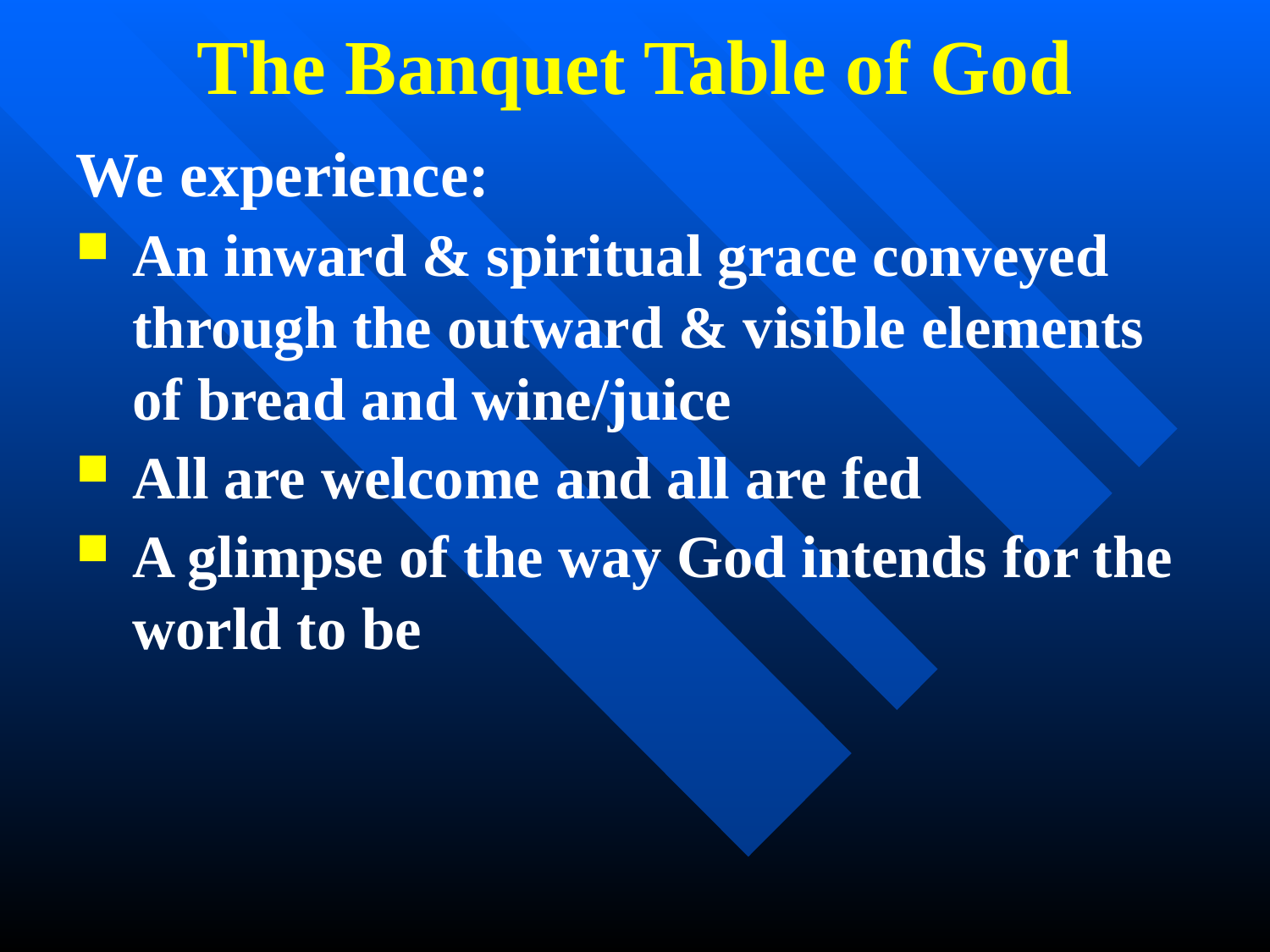

The Banquet Table of God
We experience:
An inward & spiritual grace conveyed through the outward & visible elements of bread and wine/juice
All are welcome and all are fed
A glimpse of the way God intends for the world to be